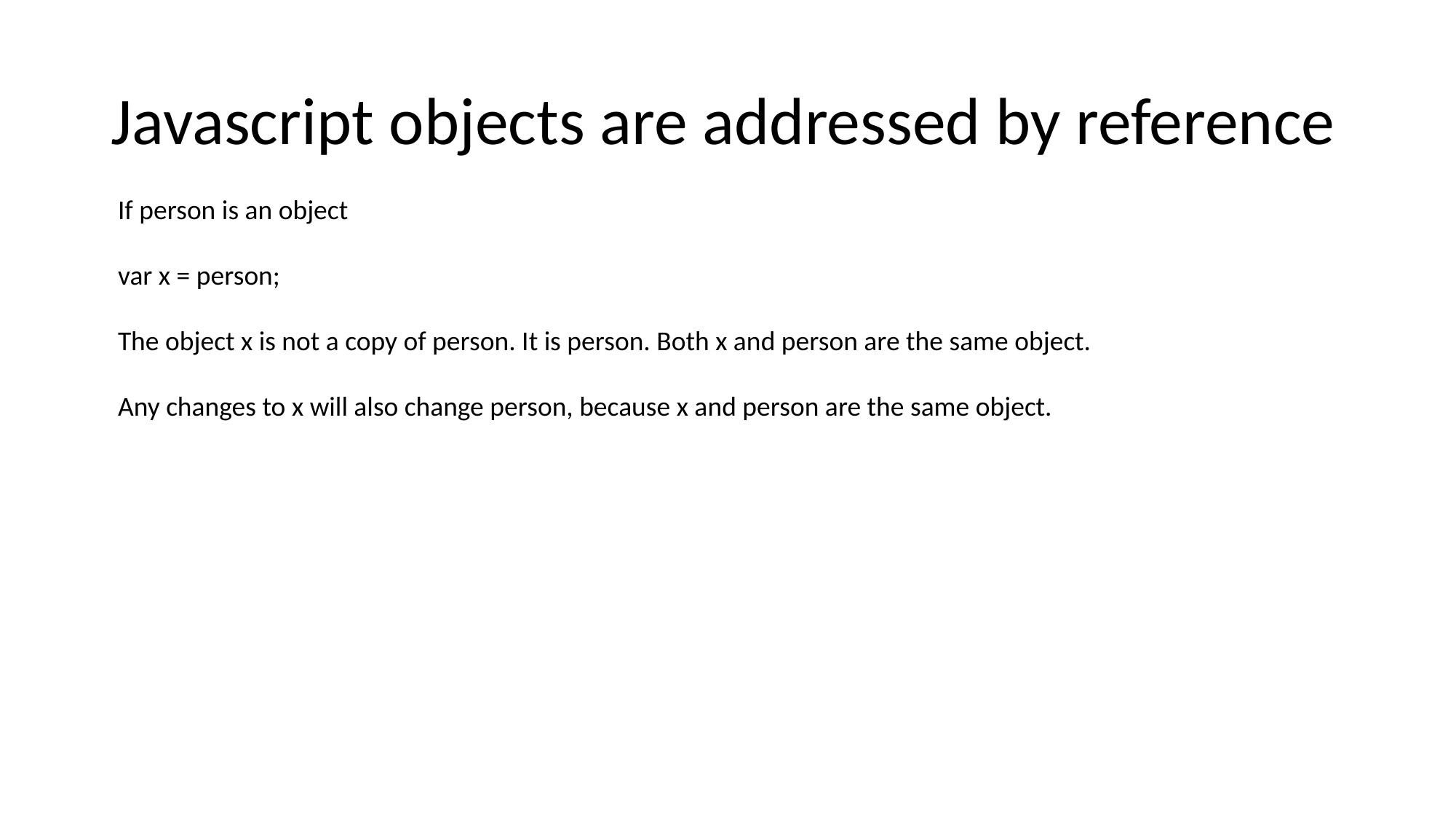

# Javascript objects are addressed by reference

If person is an object

var x = person;

The object x is not a copy of person. It is person. Both x and person are the same object.

Any changes to x will also change person, because x and person are the same object.